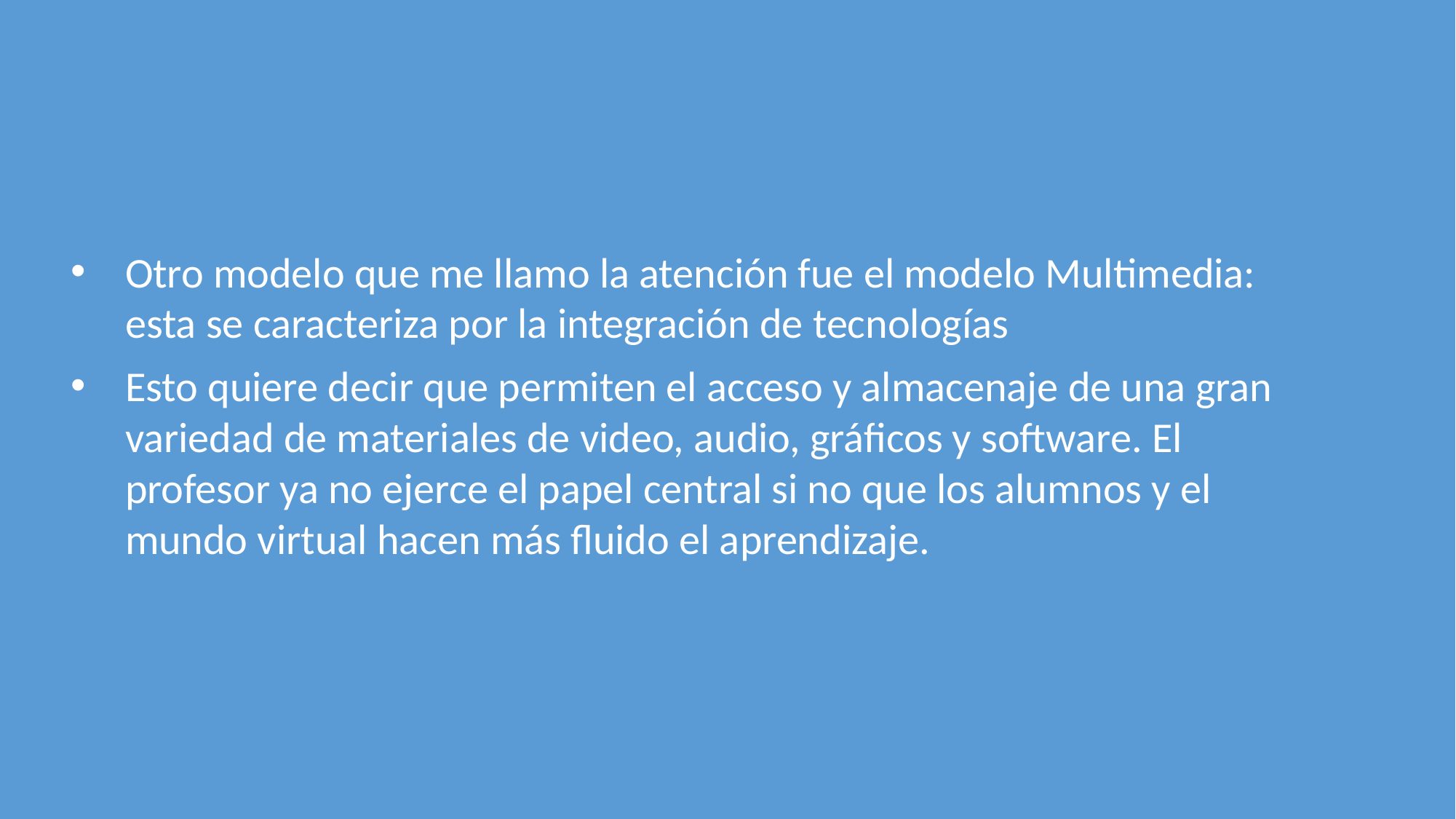

Otro modelo que me llamo la atención fue el modelo Multimedia: esta se caracteriza por la integración de tecnologías
Esto quiere decir que permiten el acceso y almacenaje de una gran variedad de materiales de video, audio, gráficos y software. El profesor ya no ejerce el papel central si no que los alumnos y el mundo virtual hacen más fluido el aprendizaje.